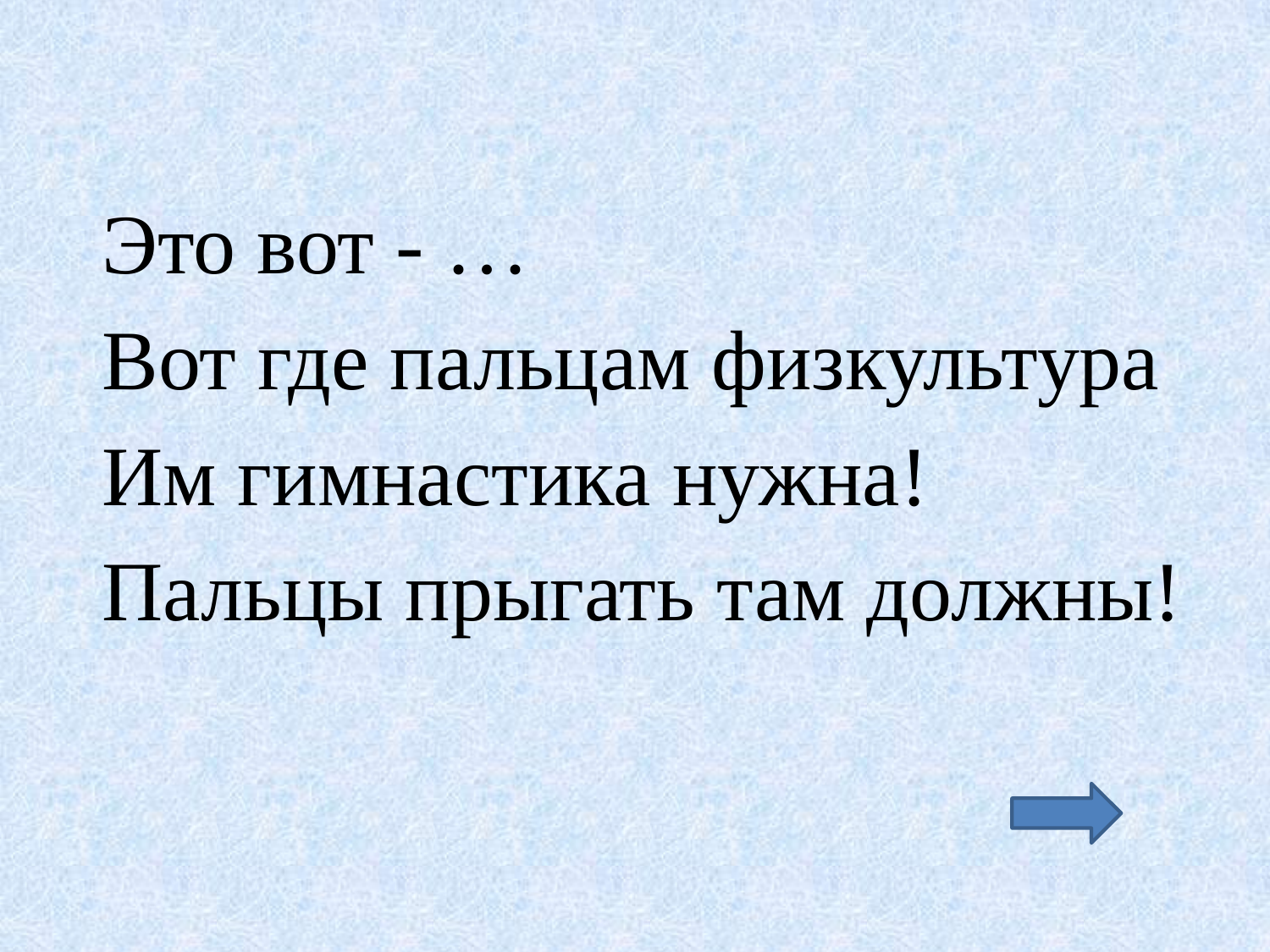

# Это вот - … Вот где пальцам физкультура Им гимнастика нужна! Пальцы прыгать там должны!